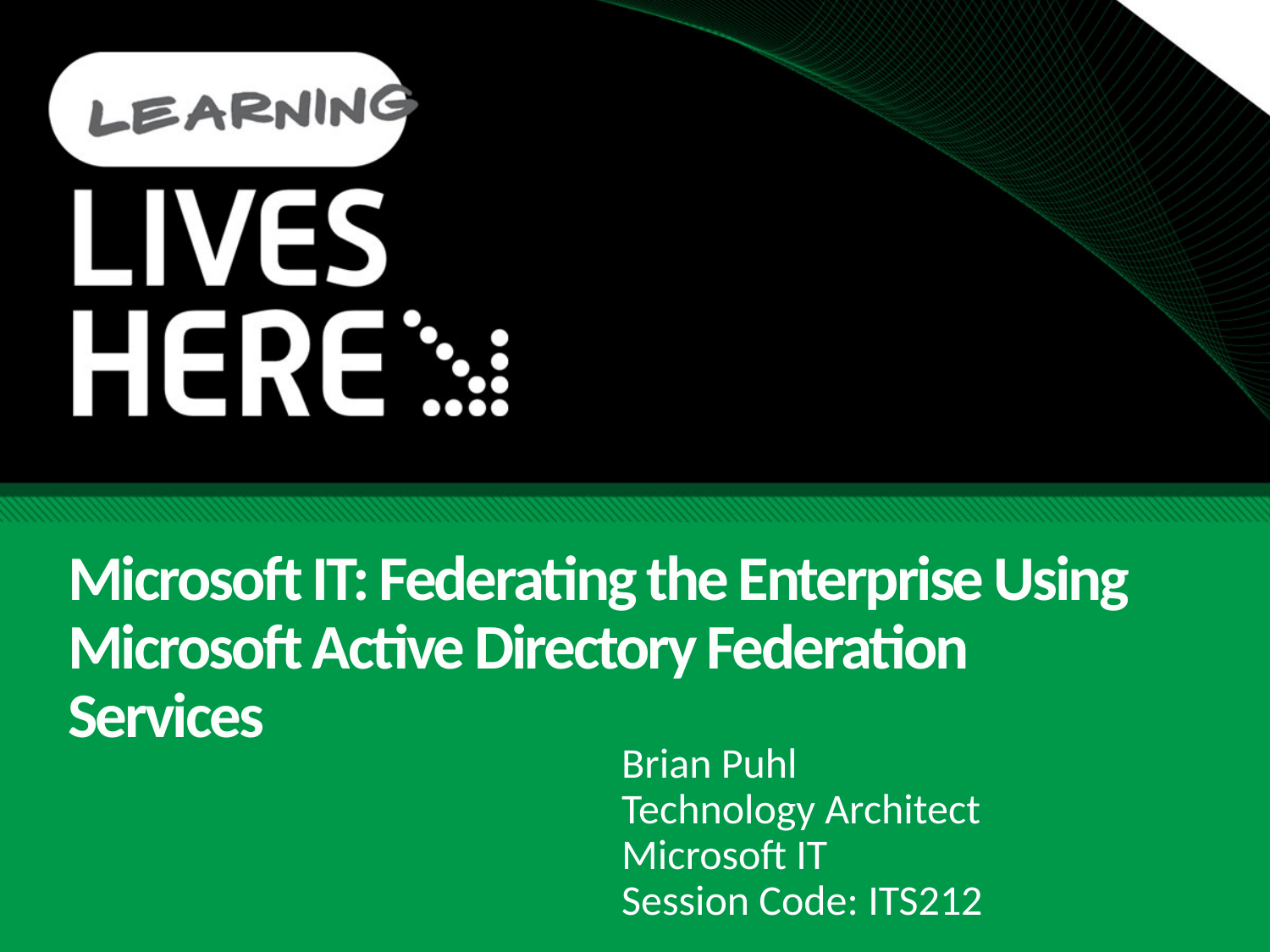

# Microsoft IT: Federating the Enterprise Using Microsoft Active Directory Federation Services
Brian Puhl
Technology Architect
Microsoft IT
Session Code: ITS212